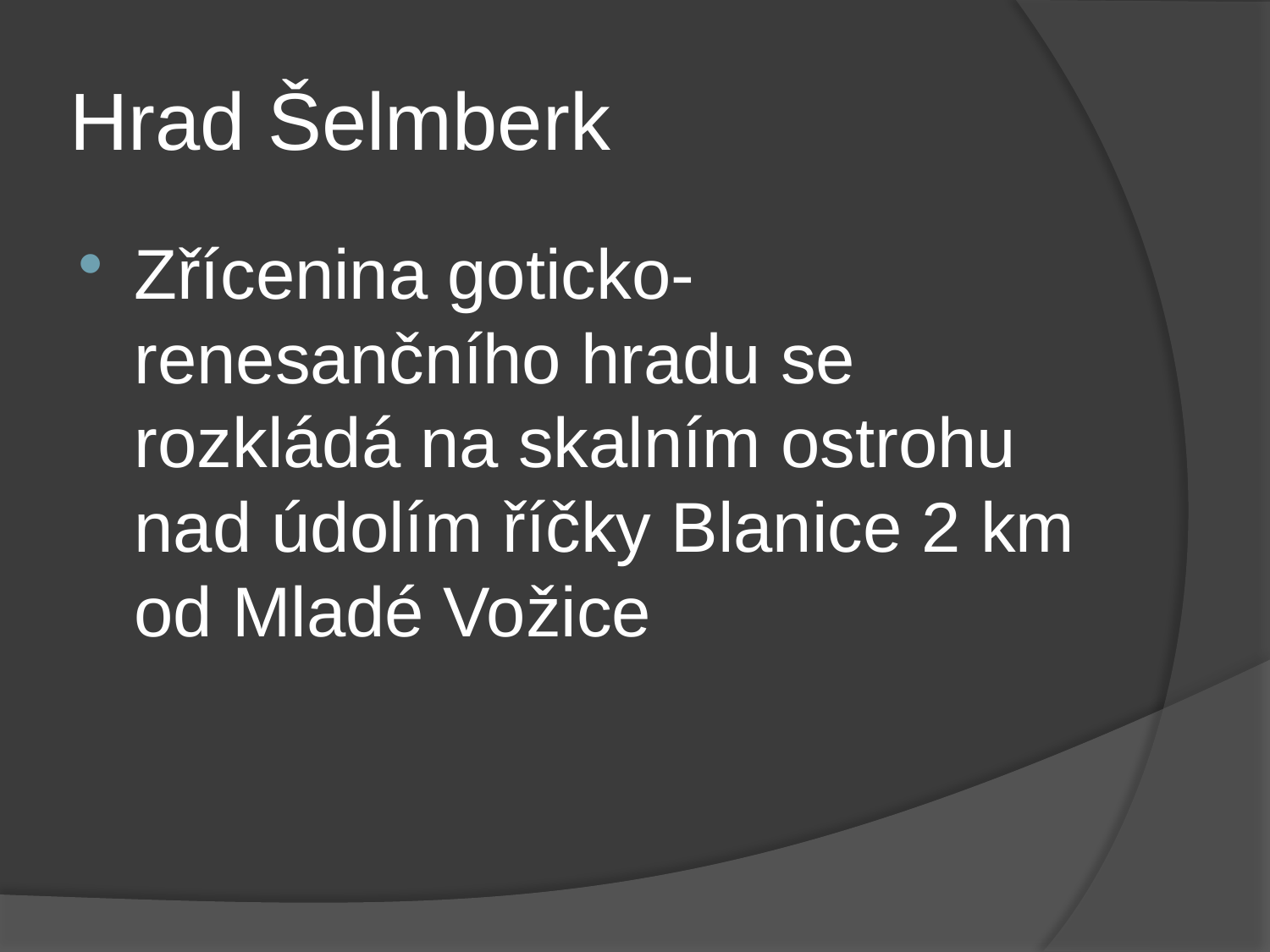

# Hrad Šelmberk
Zřícenina goticko-renesančního hradu se rozkládá na skalním ostrohu nad údolím říčky Blanice 2 km od Mladé Vožice